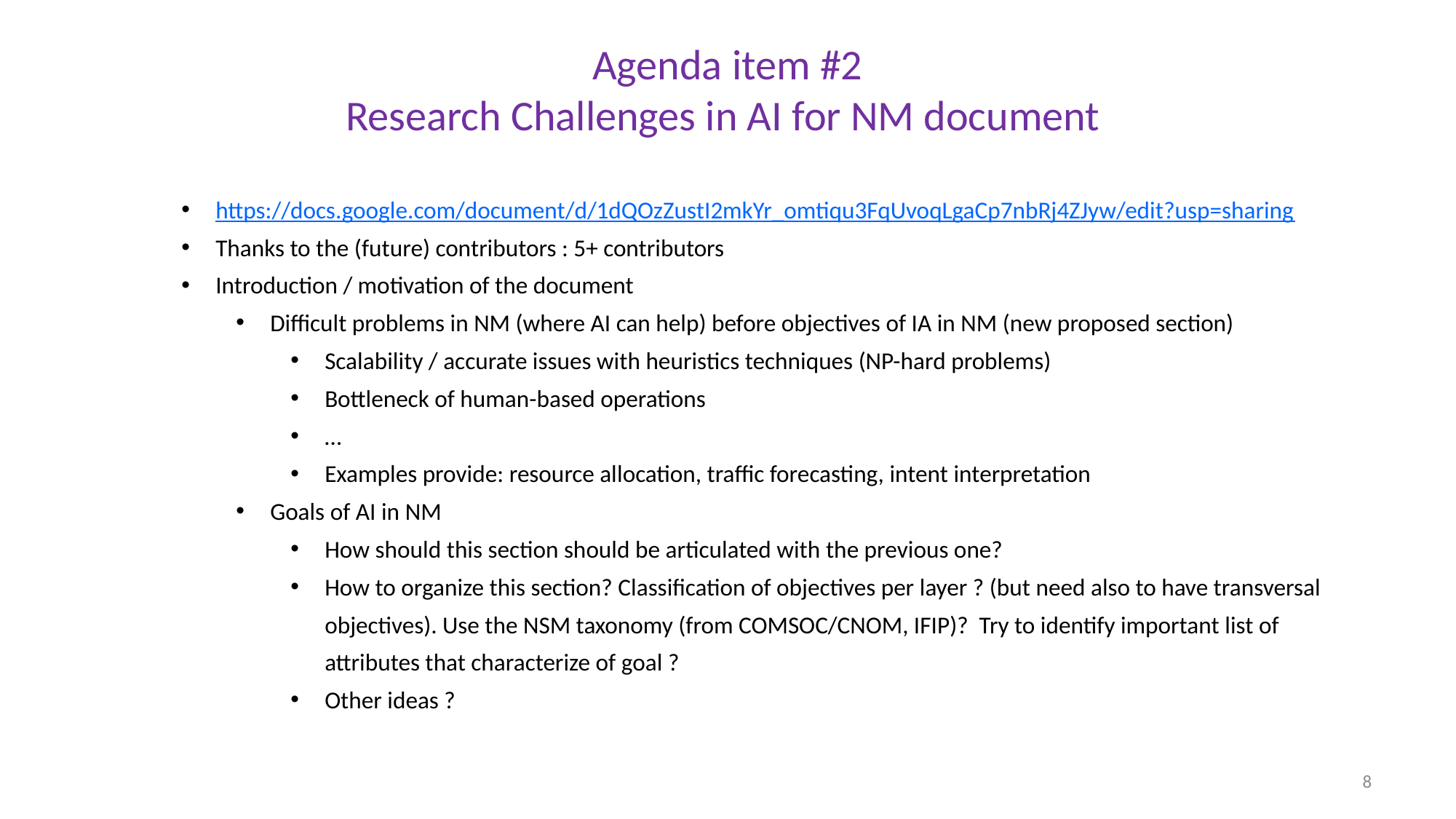

Agenda item #2
Research Challenges in AI for NM document
https://docs.google.com/document/d/1dQOzZustI2mkYr_omtiqu3FqUvoqLgaCp7nbRj4ZJyw/edit?usp=sharing
Thanks to the (future) contributors : 5+ contributors
Introduction / motivation of the document
Difficult problems in NM (where AI can help) before objectives of IA in NM (new proposed section)
Scalability / accurate issues with heuristics techniques (NP-hard problems)
Bottleneck of human-based operations
…
Examples provide: resource allocation, traffic forecasting, intent interpretation
Goals of AI in NM
How should this section should be articulated with the previous one?
How to organize this section? Classification of objectives per layer ? (but need also to have transversal objectives). Use the NSM taxonomy (from COMSOC/CNOM, IFIP)?  Try to identify important list of attributes that characterize of goal ?
Other ideas ?

8